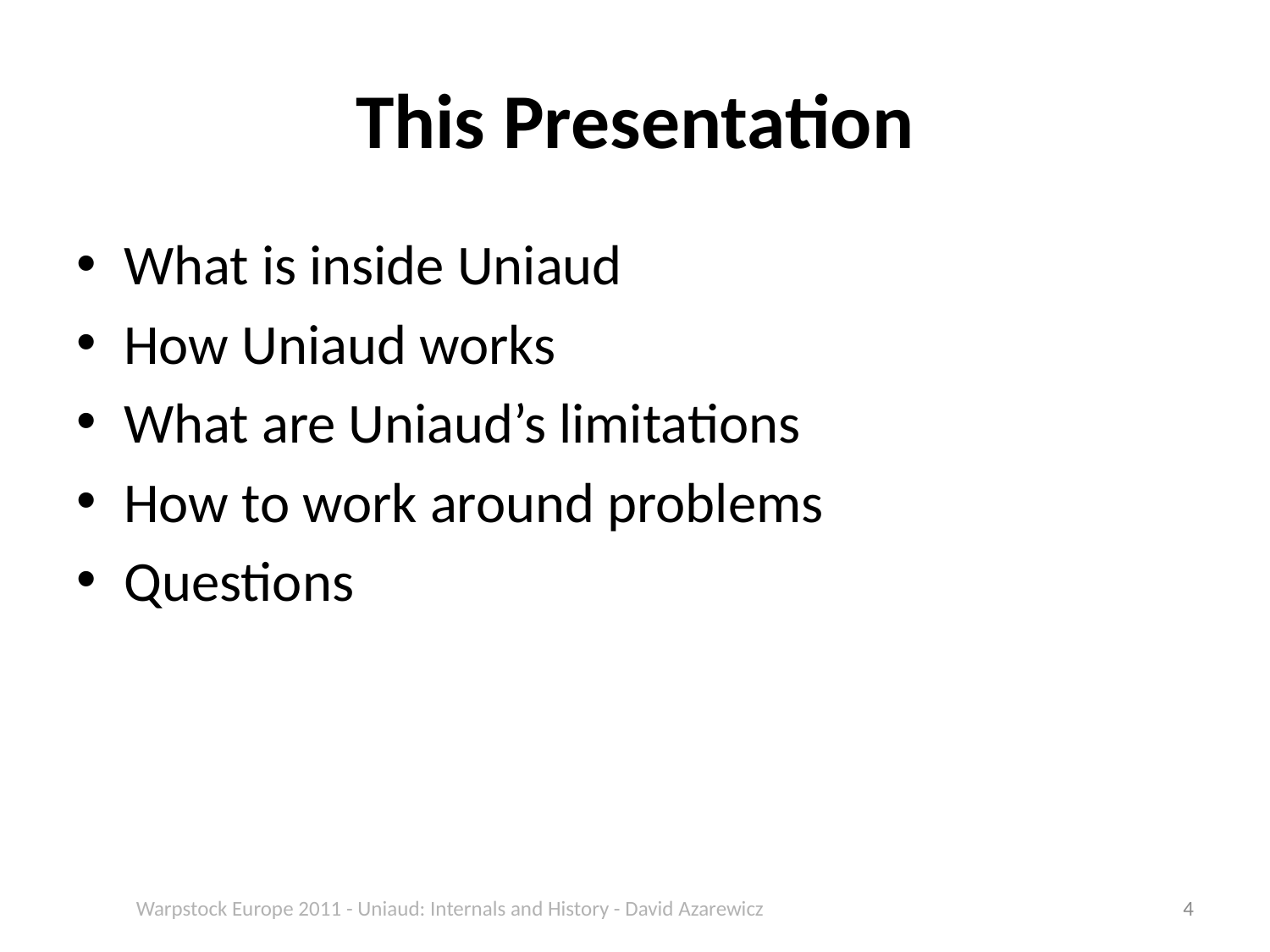

# This Presentation
What is inside Uniaud
How Uniaud works
What are Uniaud’s limitations
How to work around problems
Questions
Warpstock Europe 2011 - Uniaud: Internals and History - David Azarewicz
4